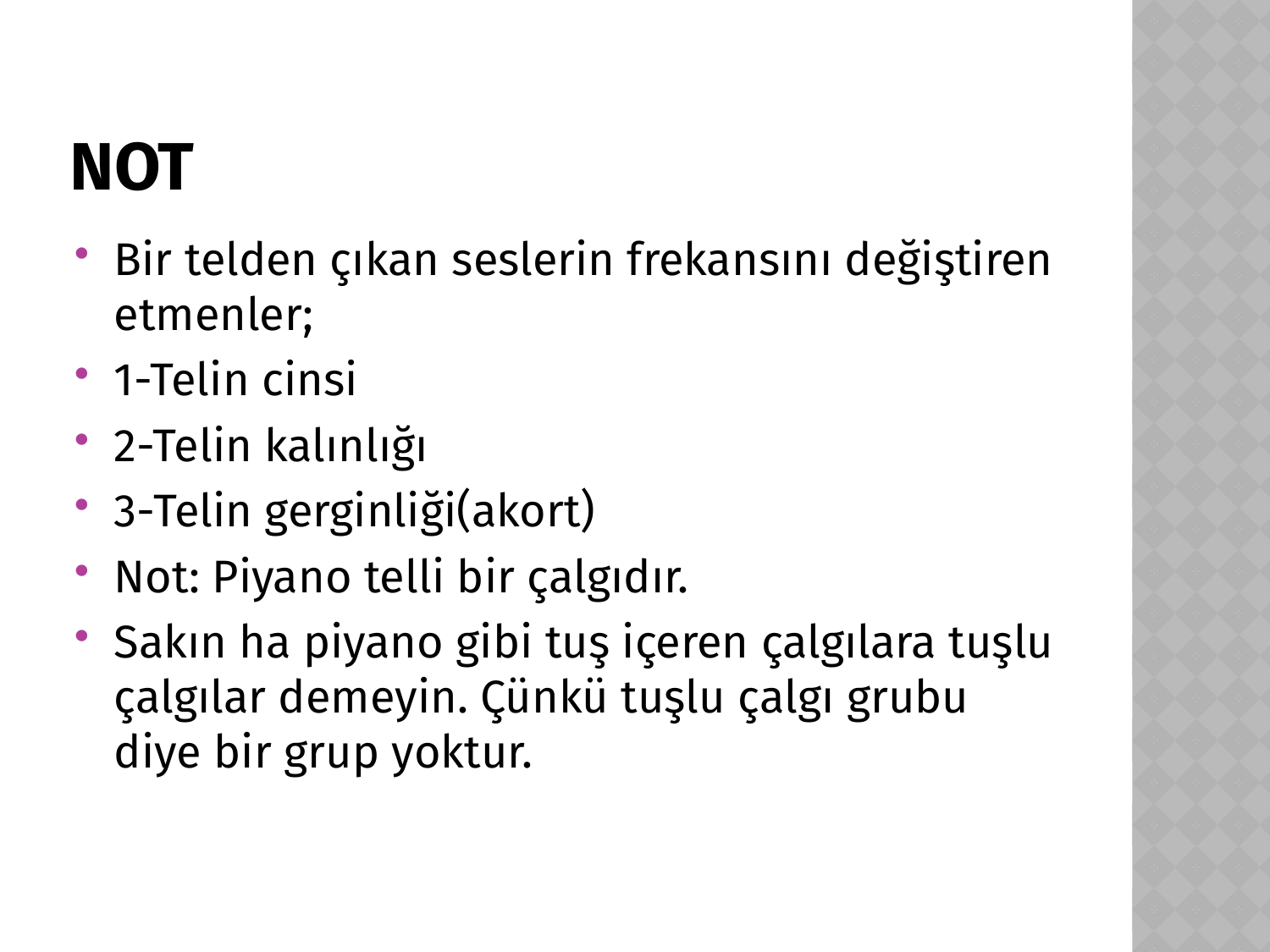

# not
Bir telden çıkan seslerin frekansını değiştiren etmenler;
1-Telin cinsi
2-Telin kalınlığı
3-Telin gerginliği(akort)
Not: Piyano telli bir çalgıdır.
Sakın ha piyano gibi tuş içeren çalgılara tuşlu çalgılar demeyin. Çünkü tuşlu çalgı grubu diye bir grup yoktur.